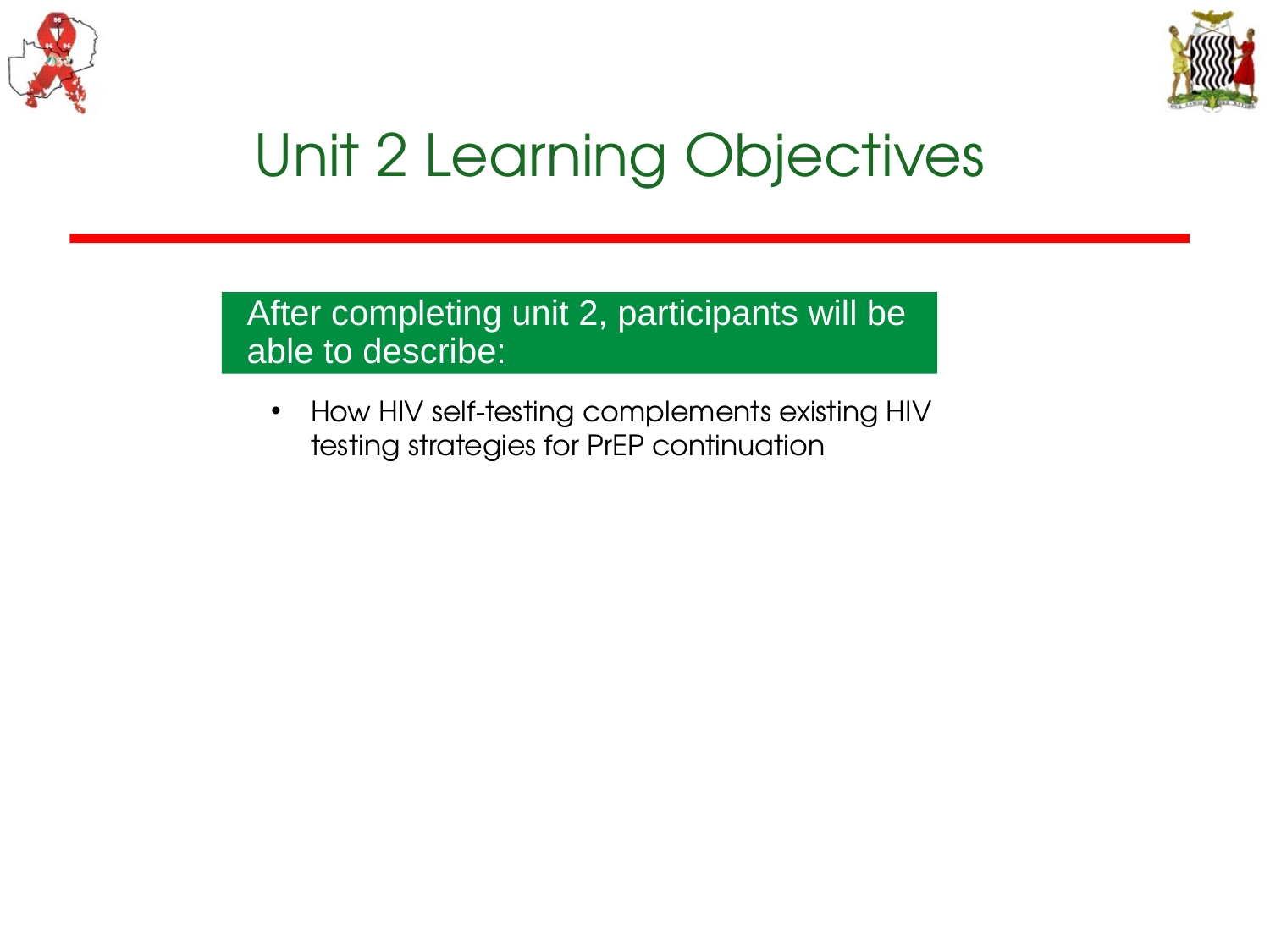

# Unit 2 Learning Objectives
After completing unit 2, participants will be able to describe:​

How HIV self-testing complements existing HIV testing strategies for PrEP continuation